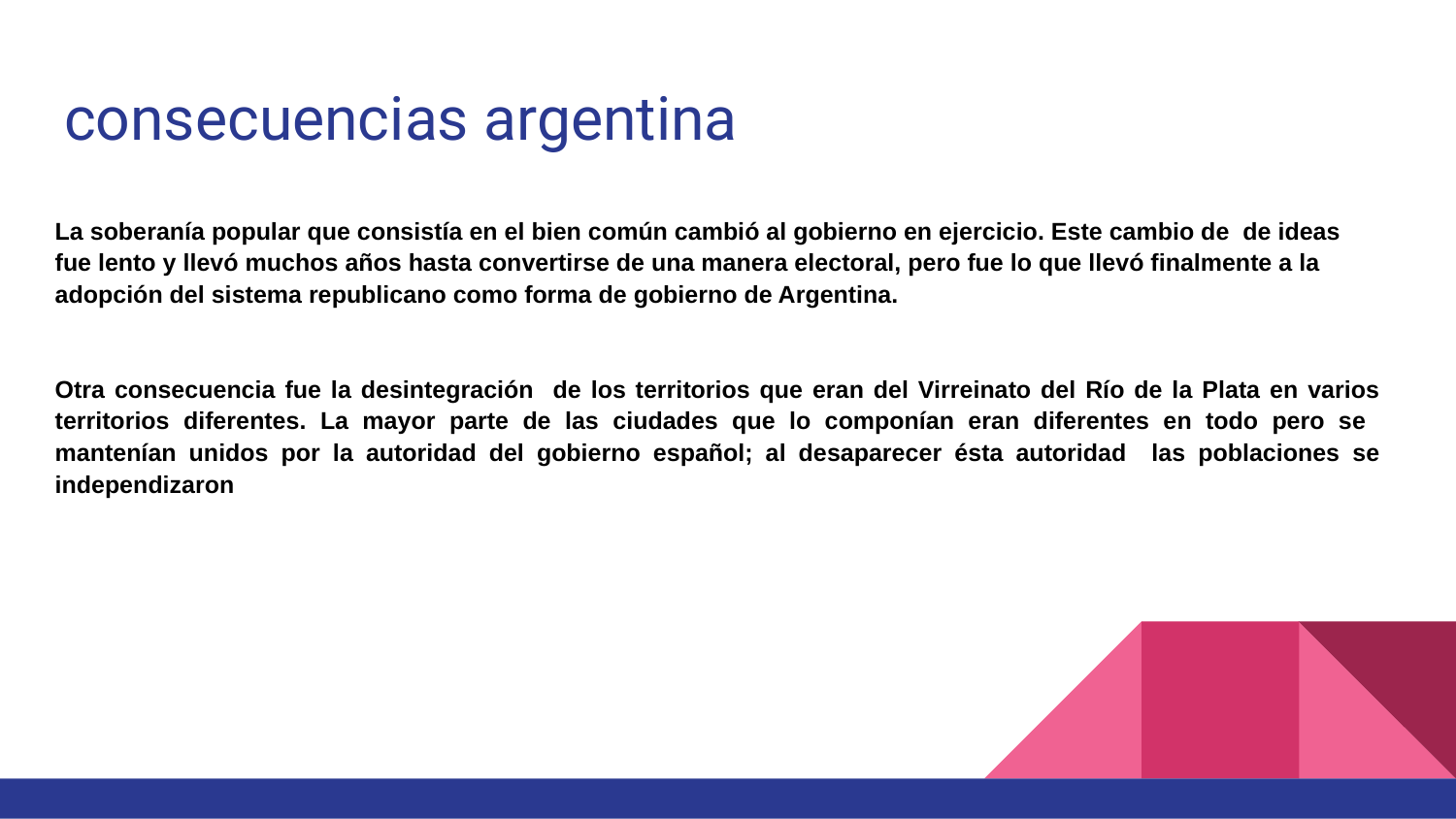

# consecuencias argentina

La soberanía popular que consistía en el bien común cambió al gobierno en ejercicio. Este cambio de  de ideas fue lento y llevó muchos años hasta convertirse de una manera electoral, pero fue lo que llevó finalmente a la adopción del sistema republicano como forma de gobierno de Argentina.

Otra consecuencia fue la desintegración  de los territorios que eran del Virreinato del Río de la Plata en varios territorios diferentes. La mayor parte de las ciudades que lo componían eran diferentes en todo pero se  mantenían unidos por la autoridad del gobierno español; al desaparecer ésta autoridad  las poblaciones se independizaron